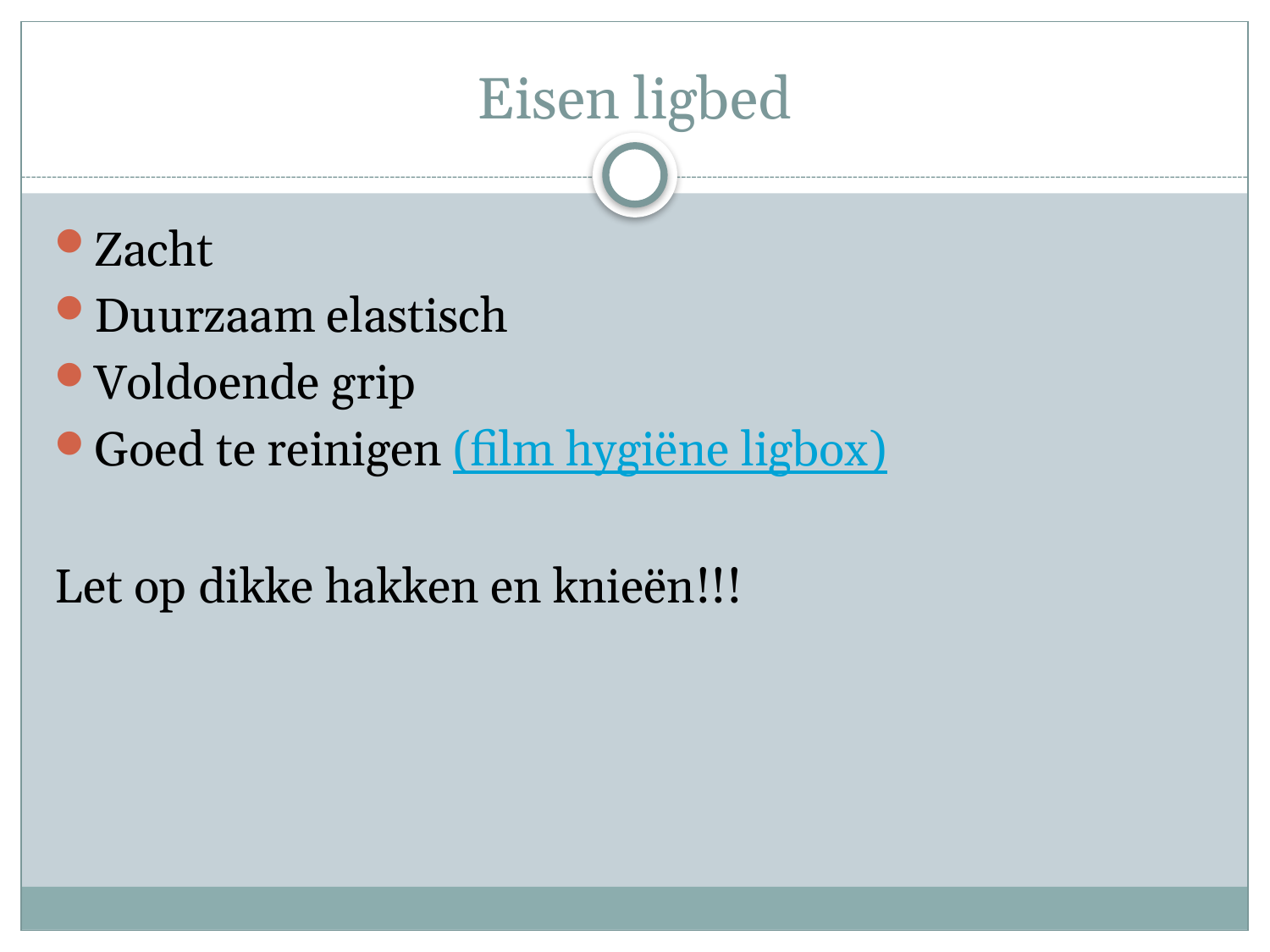

# Eisen ligbed
Zacht
Duurzaam elastisch
Voldoende grip
Goed te reinigen (film hygiëne ligbox)

Let op dikke hakken en knieën!!!